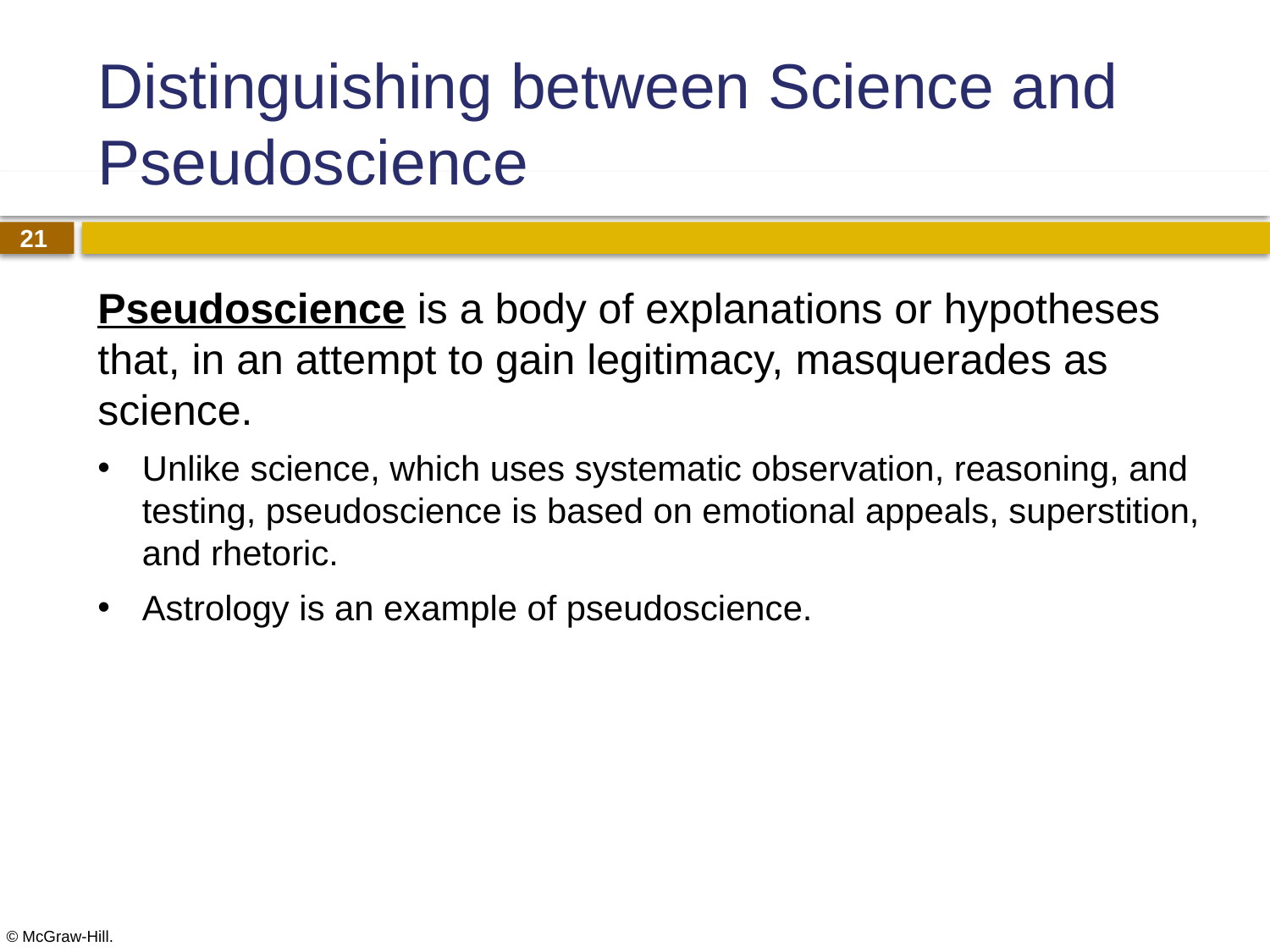

# Distinguishing between Science and Pseudoscience
Pseudoscience is a body of explanations or hypotheses that, in an attempt to gain legitimacy, masquerades as science.
Unlike science, which uses systematic observation, reasoning, and testing, pseudoscience is based on emotional appeals, superstition, and rhetoric.
Astrology is an example of pseudoscience.